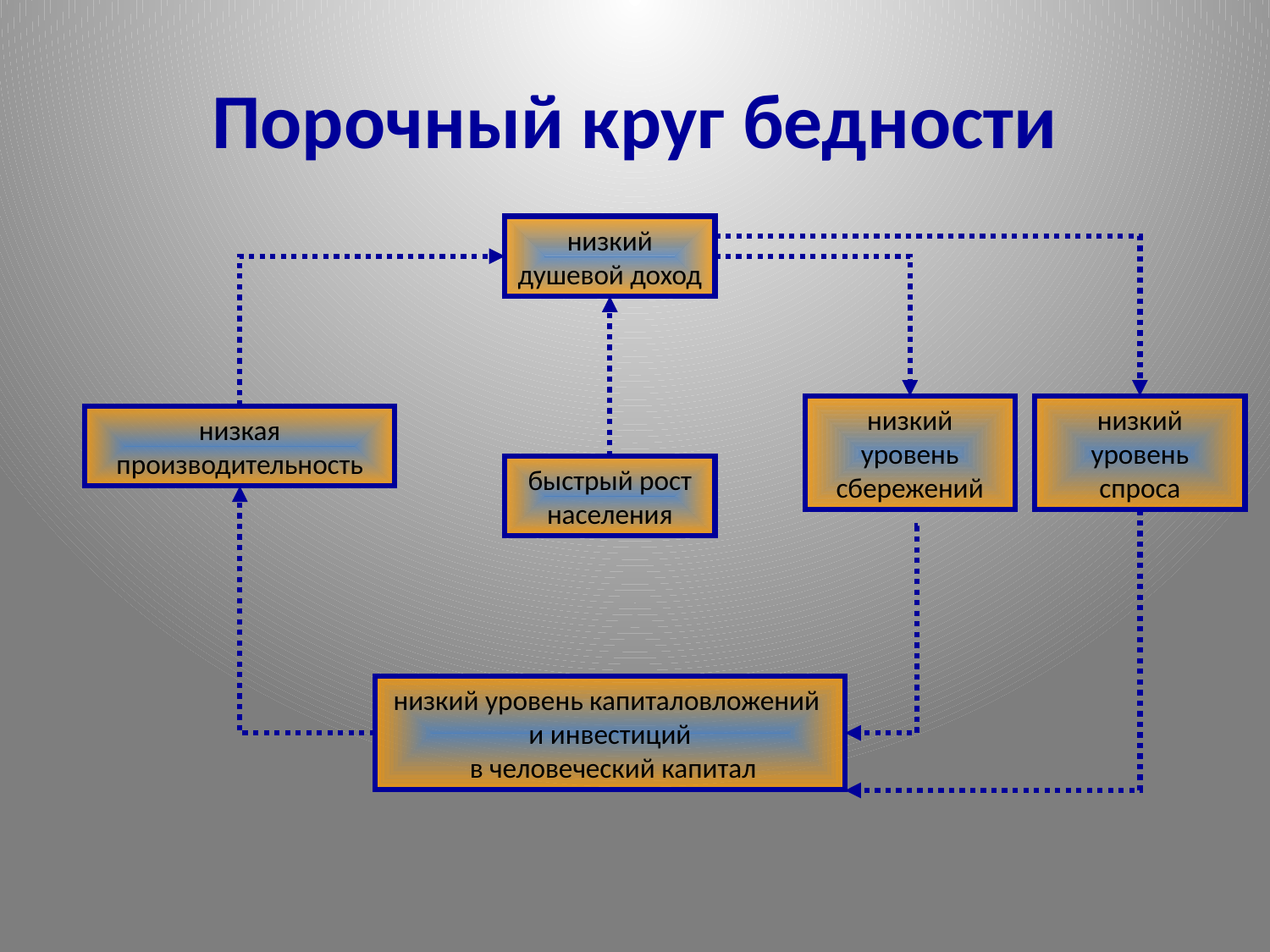

# Порочный круг бедности
низкий душевой доход
низкий уровень сбережений
низкий уровень спроса
низкая производительность
быстрый рост населения
низкий уровень капиталовложений
и инвестиций
 в человеческий капитал